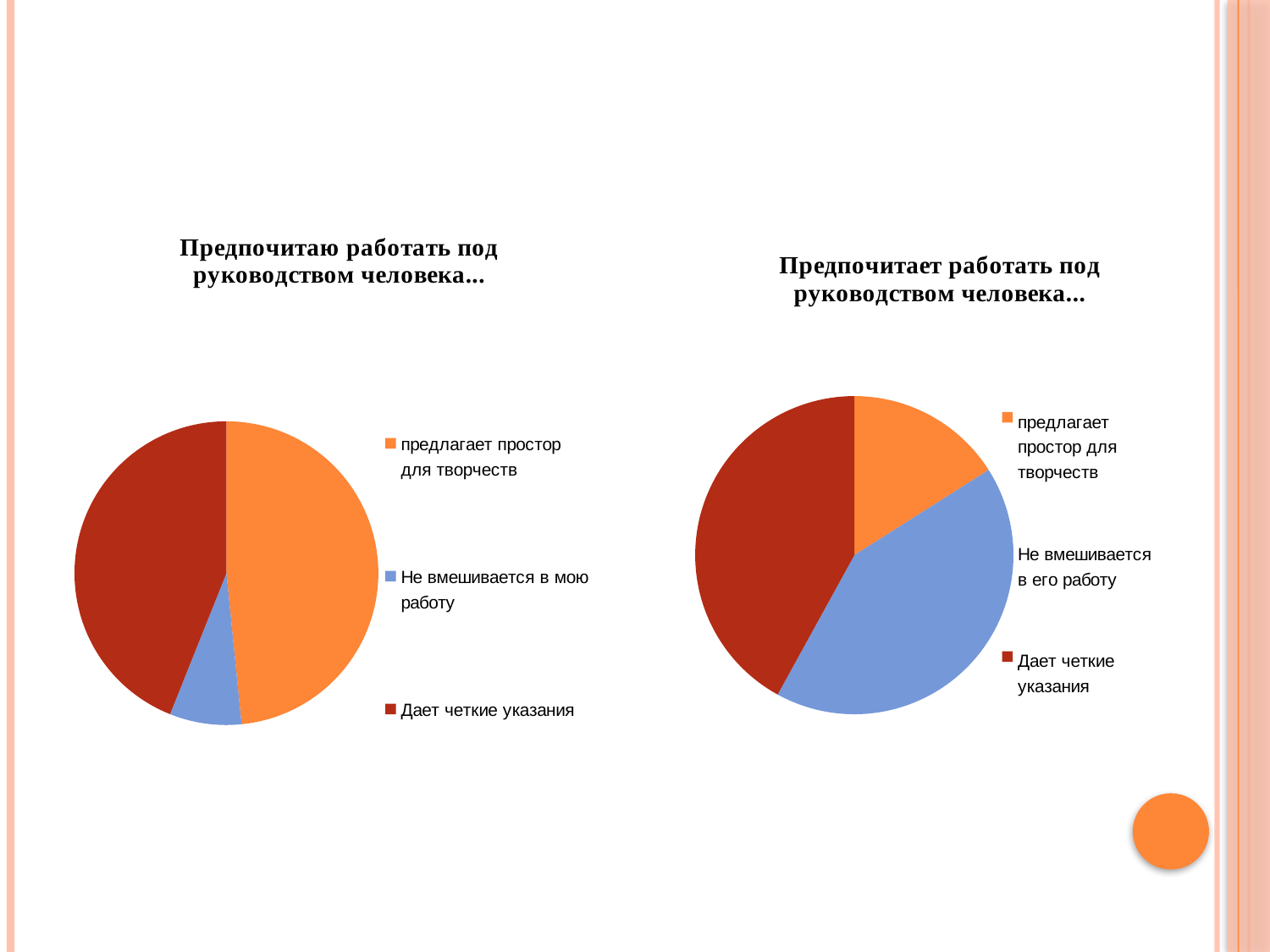

#

### Chart: Предпочитаю работать под руководством человека...

| Category | Если класс не приведен в порядок |
|---|---|
| предлагает простор для творчеств     | 76.0 |
| Не вмешивается в мою работу | 12.0 |
| Дает четкие указания | 69.0 |

### Chart: Предпочитает работать под руководством человека...

| Category | Если класс не приведен в порядок |
|---|---|
| предлагает простор для творчеств     | 16.0 |
| Не вмешивается в его работу | 42.0 |
| Дает четкие указания | 42.0 |